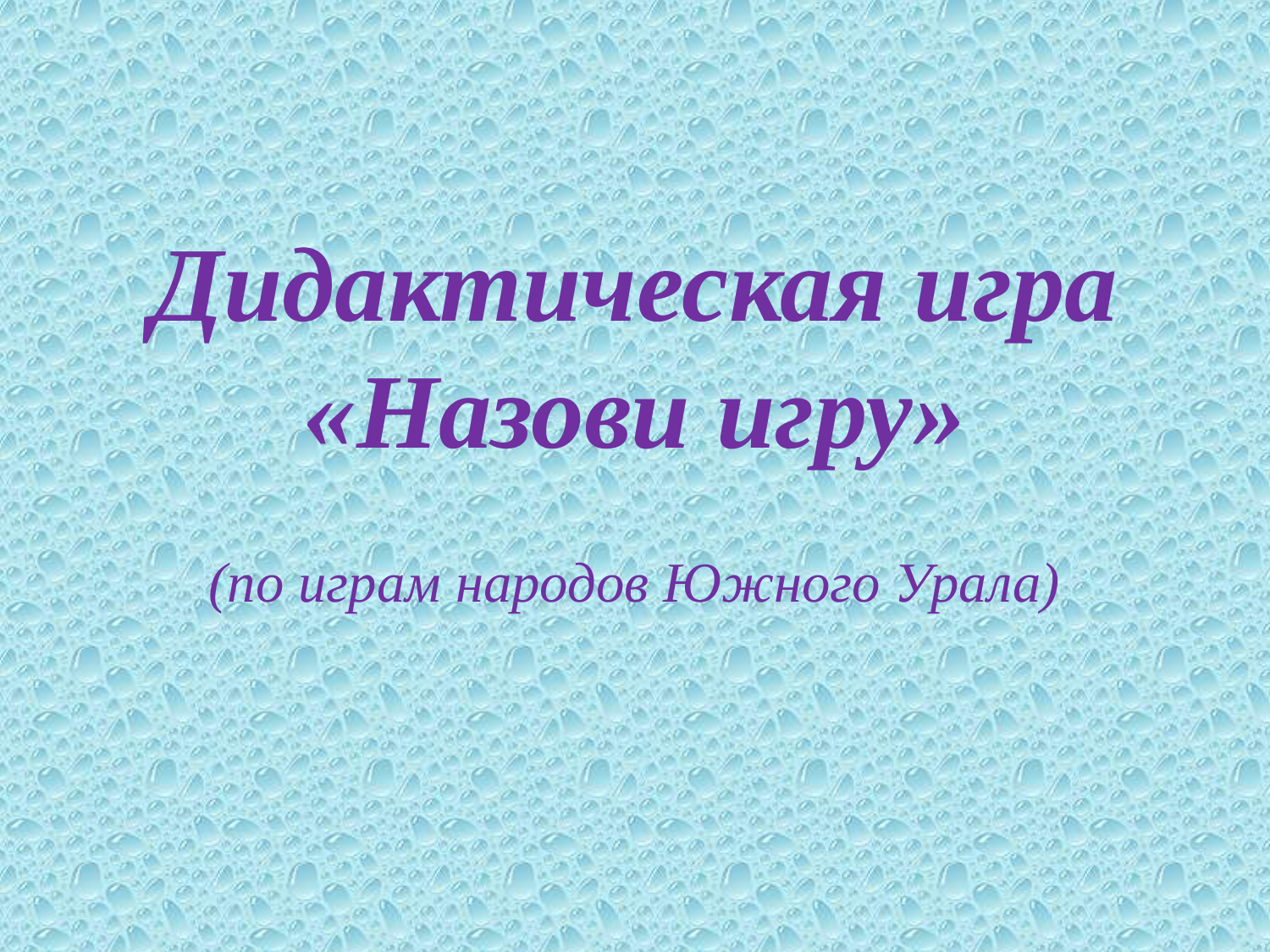

# Дидактическая игра «Назови игру»
(по играм народов Южного Урала)